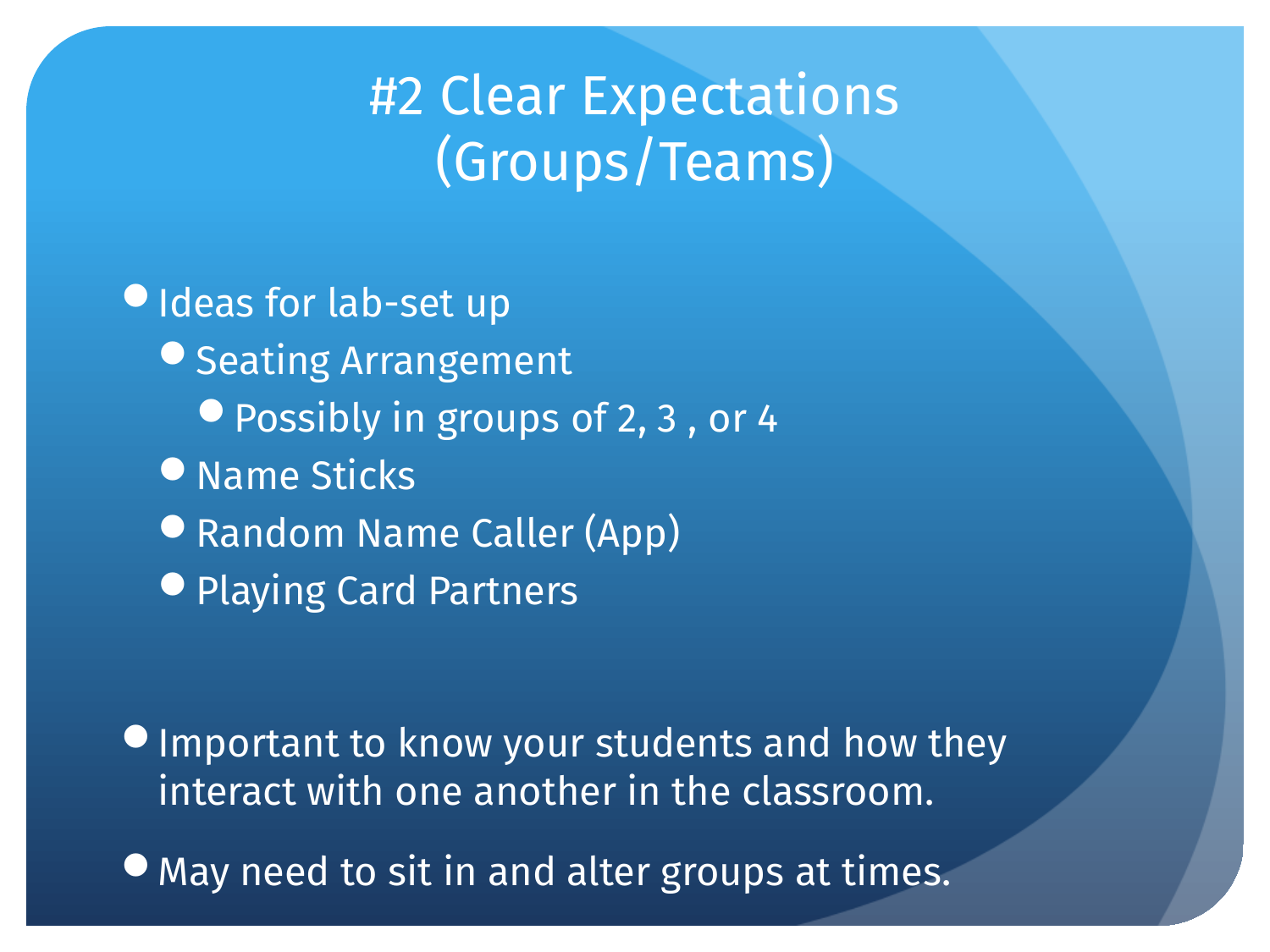

# #2 Clear Expectations (Groups/Teams)
Ideas for lab-set up
Seating Arrangement
Possibly in groups of 2, 3 , or 4
Name Sticks
Random Name Caller (App)
Playing Card Partners

Important to know your students and how they interact with one another in the classroom.
May need to sit in and alter groups at times.